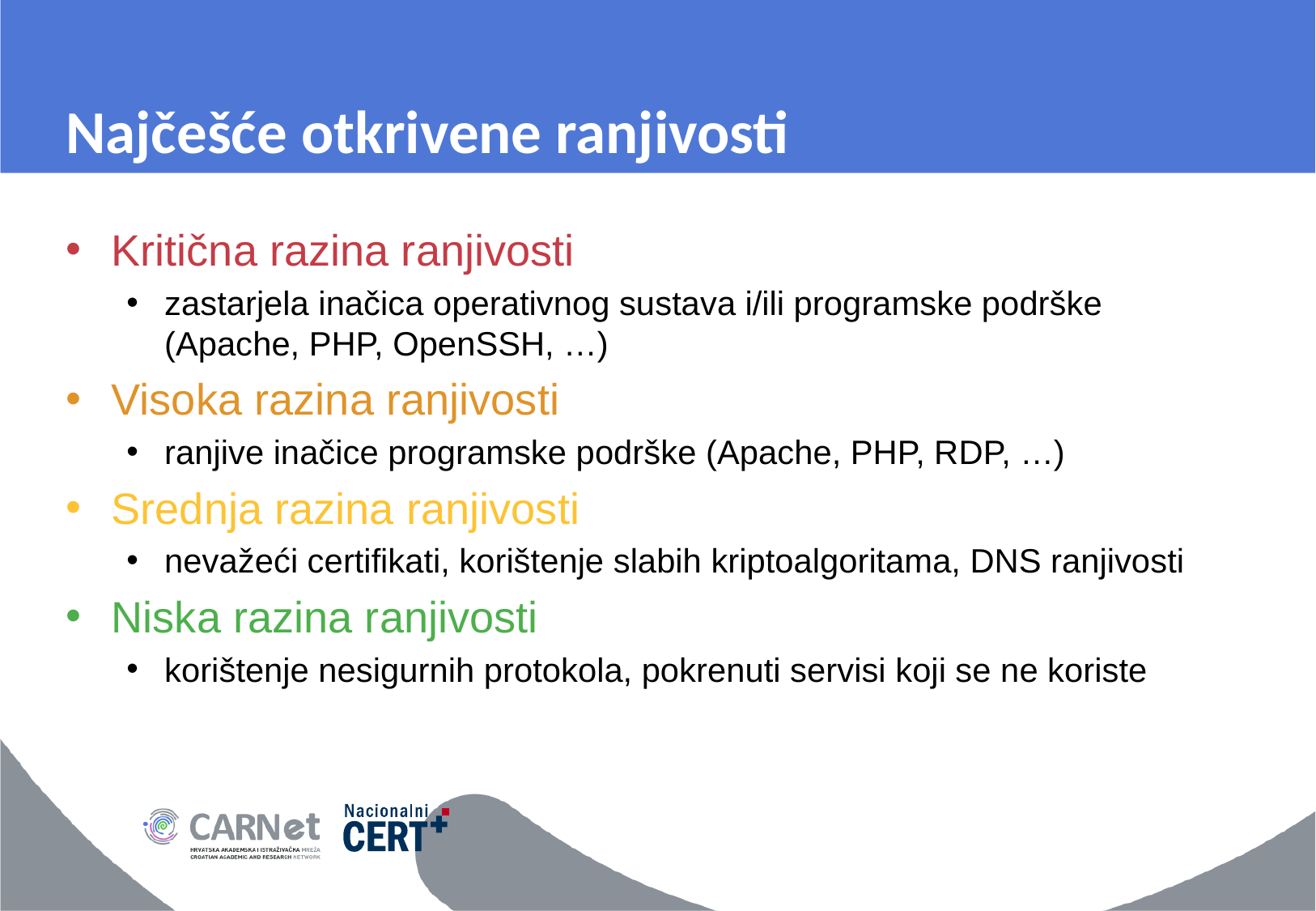

# Najčešće otkrivene ranjivosti
Kritična razina ranjivosti
zastarjela inačica operativnog sustava i/ili programske podrške (Apache, PHP, OpenSSH, …)
Visoka razina ranjivosti
ranjive inačice programske podrške (Apache, PHP, RDP, …)
Srednja razina ranjivosti
nevažeći certifikati, korištenje slabih kriptoalgoritama, DNS ranjivosti
Niska razina ranjivosti
korištenje nesigurnih protokola, pokrenuti servisi koji se ne koriste